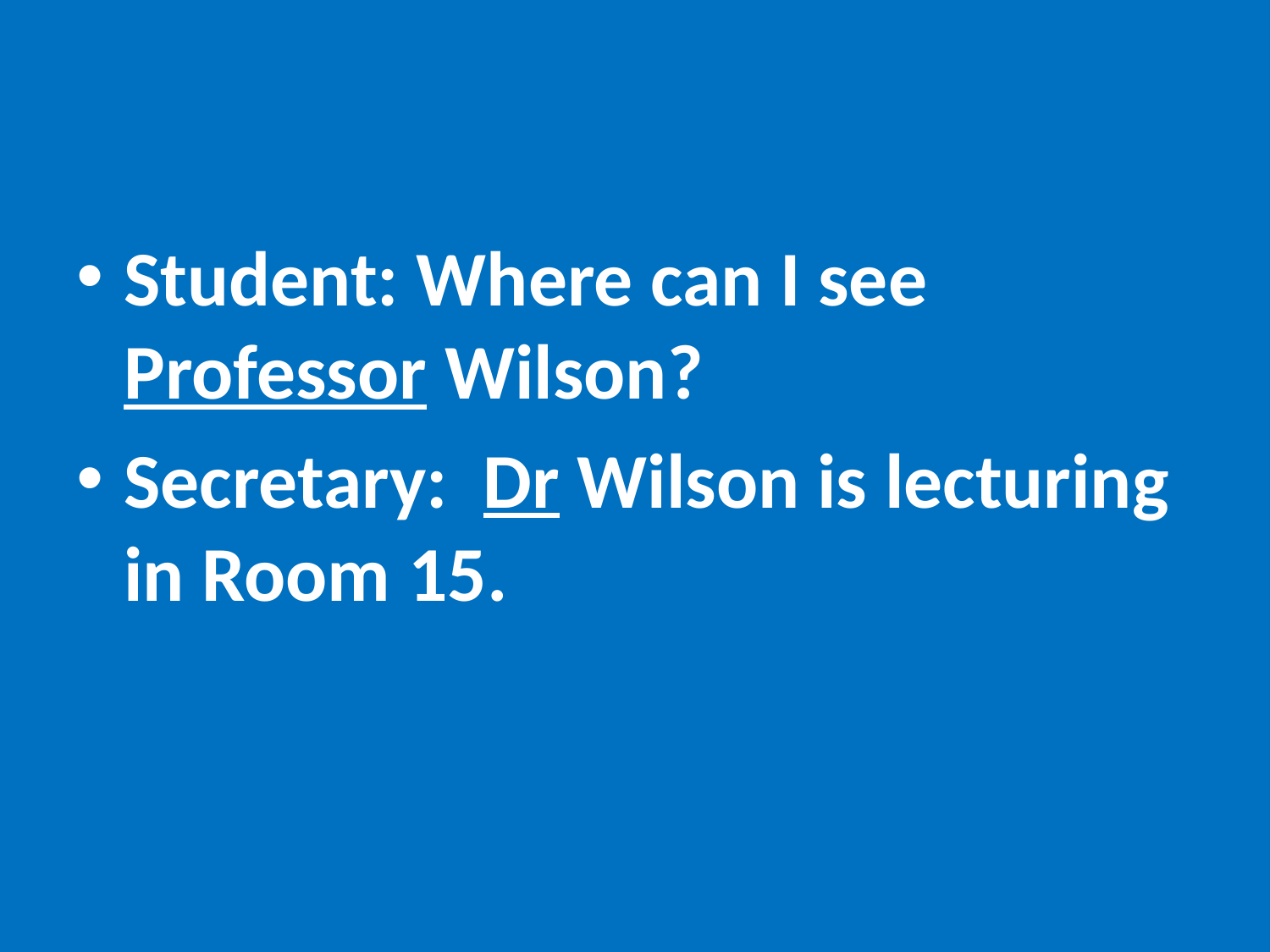

#
Student: Where can I see Professor Wilson?
Secretary:  Dr Wilson is lecturing in Room 15.